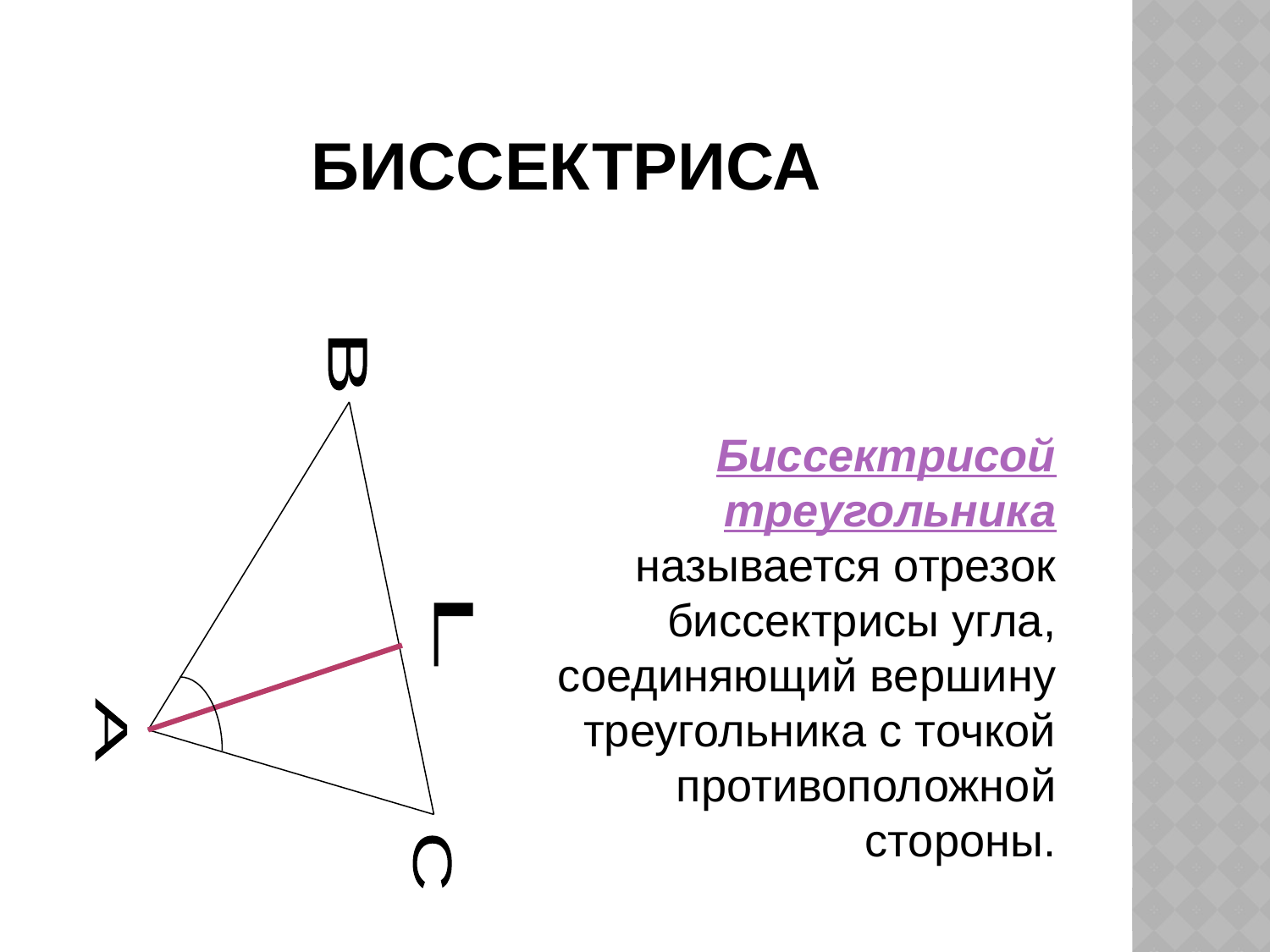

# Биссектриса

                                   Биссектрисой треугольника
                            называется отрезок
                              биссектрисы угла,
                           соединяющий вершину
                           треугольника с точкой
                           противоположной
                                     стороны.
В

L

А

С